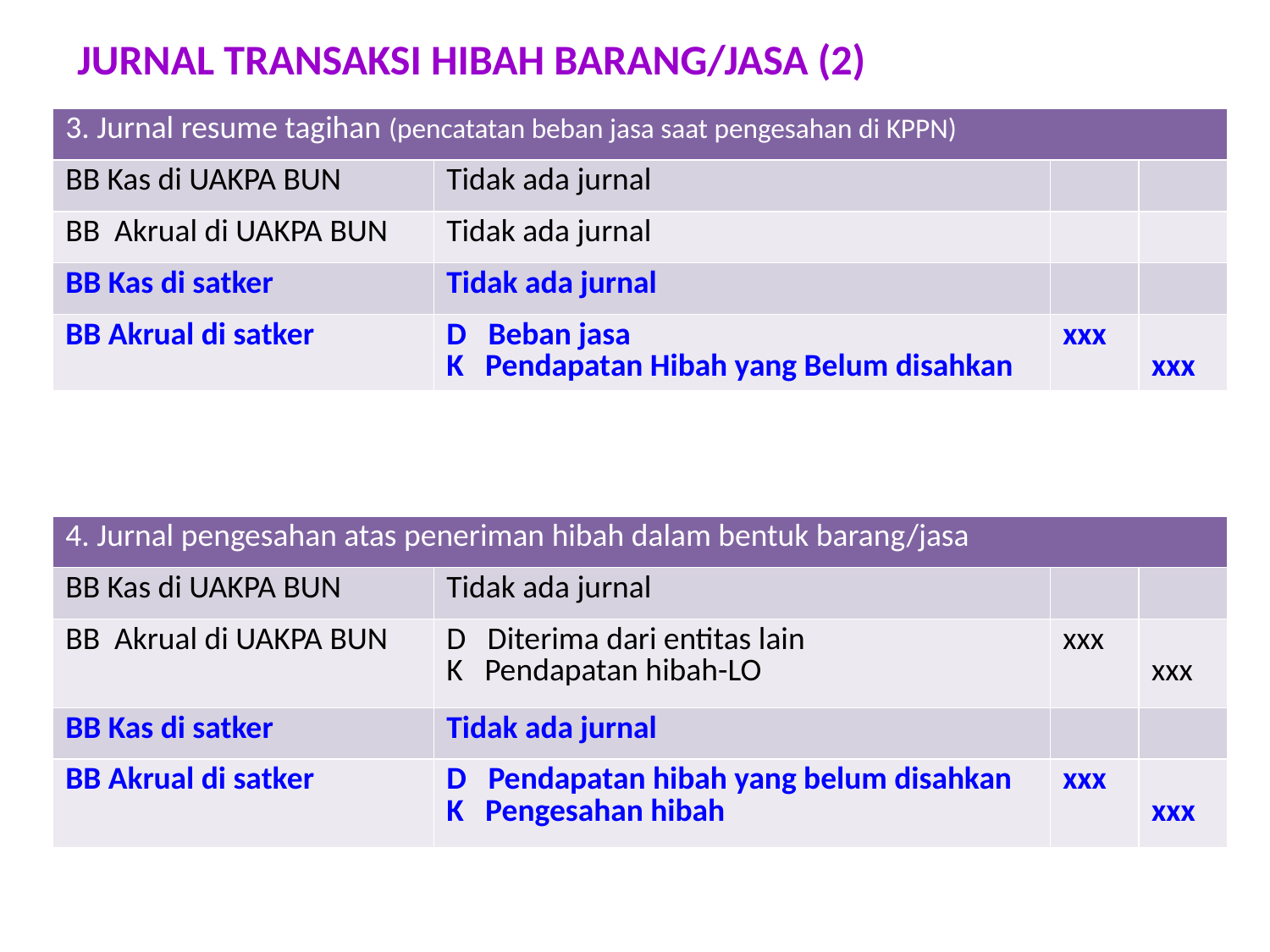

JURNAL TRANSAKSI HIBAH BARANG/JASA (2)
| 3. Jurnal resume tagihan (pencatatan beban jasa saat pengesahan di KPPN) |  |  |  |
| --- | --- | --- | --- |
| BB Kas di UAKPA BUN | Tidak ada jurnal |  |  |
| BB Akrual di UAKPA BUN | Tidak ada jurnal |  |  |
| BB Kas di satker | Tidak ada jurnal |  |  |
| BB Akrual di satker | D Beban jasa K Pendapatan Hibah yang Belum disahkan | xxx | xxx |
| 4. Jurnal pengesahan atas peneriman hibah dalam bentuk barang/jasa |  |  |  |
| --- | --- | --- | --- |
| BB Kas di UAKPA BUN | Tidak ada jurnal |  |  |
| BB Akrual di UAKPA BUN | D Diterima dari entitas lain K Pendapatan hibah-LO | xxx | xxx |
| BB Kas di satker | Tidak ada jurnal |  |  |
| BB Akrual di satker | D Pendapatan hibah yang belum disahkan K Pengesahan hibah | xxx | xxx |